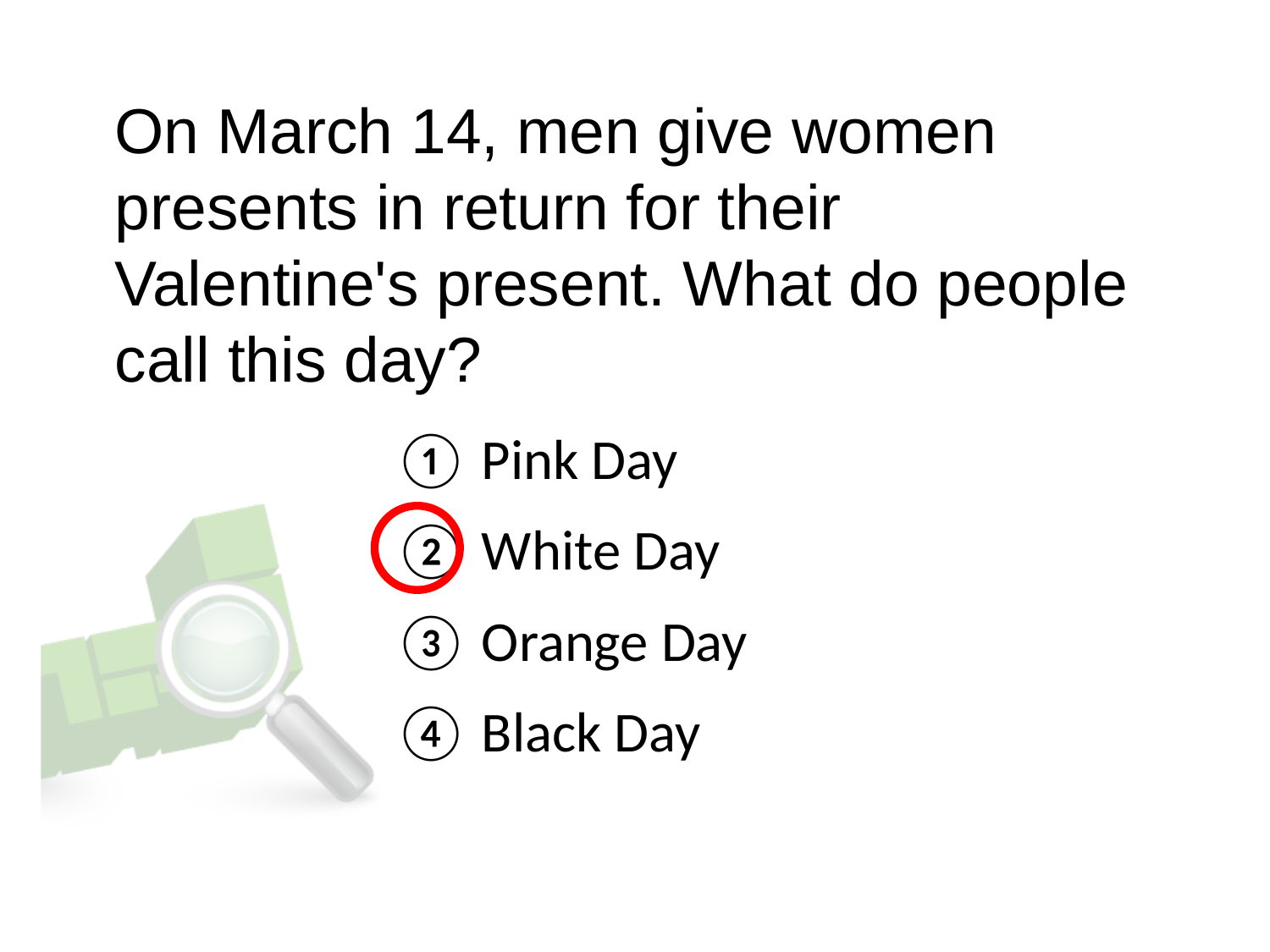

# On March 14, men give women presents in return for their Valentine's present. What do people call this day?
① Pink Day
② White Day
③ Orange Day
④ Black Day